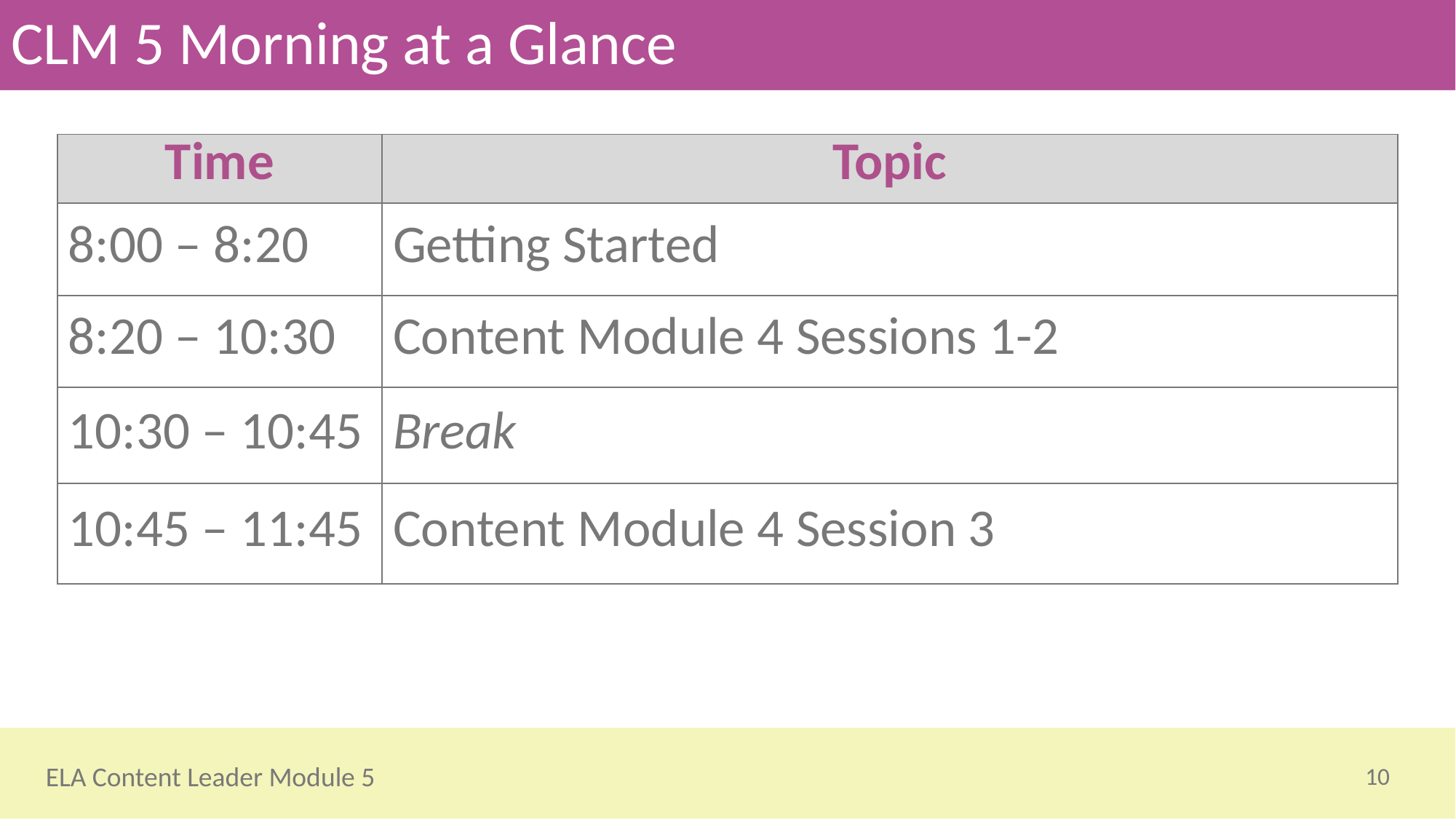

# CLM 5 Morning at a Glance
| Time | Topic |
| --- | --- |
| 8:00 – 8:20 | Getting Started |
| 8:20 – 10:30 | Content Module 4 Sessions 1-2 |
| 10:30 – 10:45 | Break |
| 10:45 – 11:45 | Content Module 4 Session 3 |

10